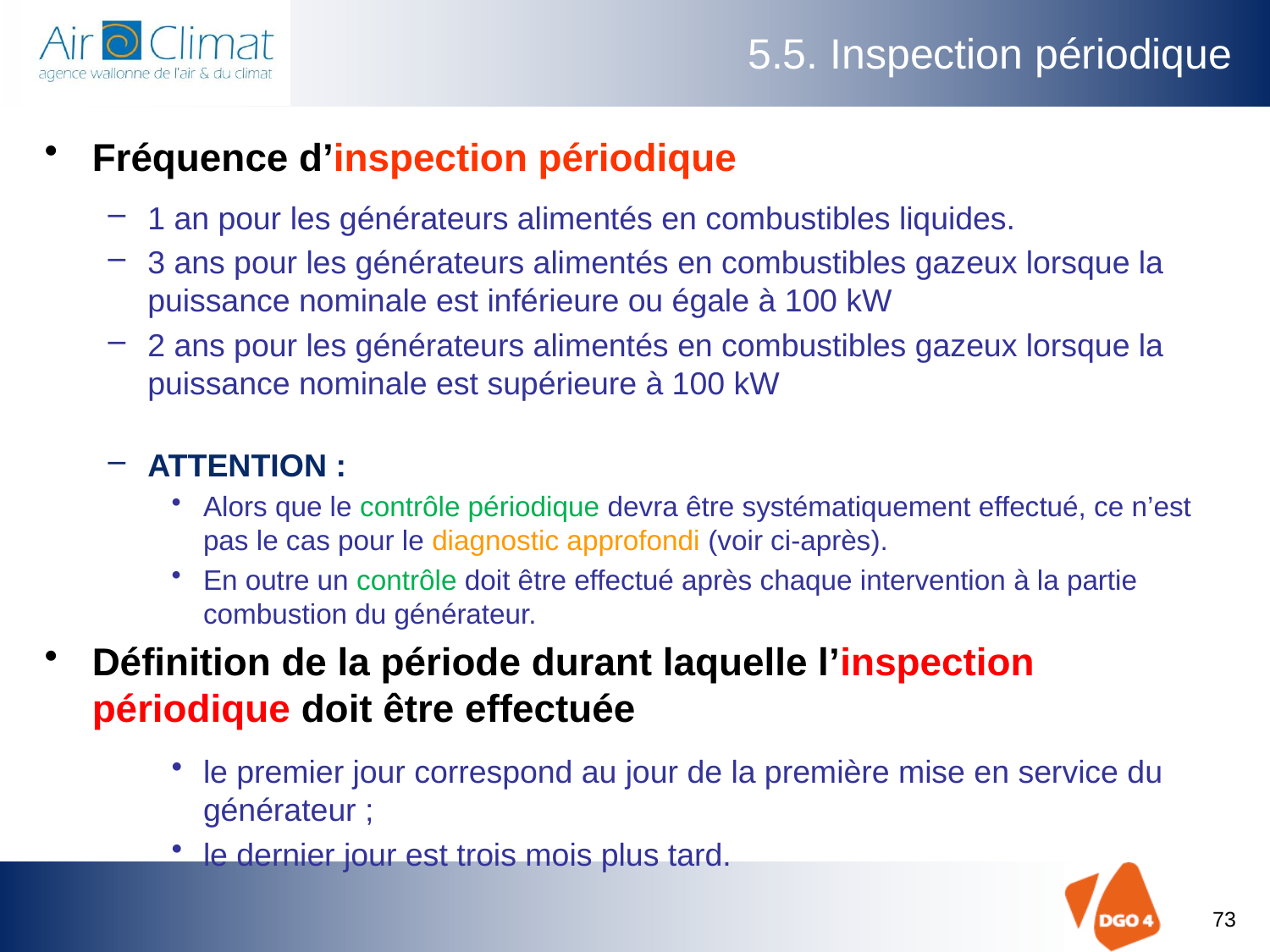

# 5.5. Inspection périodique
Fréquence d’inspection périodique
1 an pour les générateurs alimentés en combustibles liquides.
3 ans pour les générateurs alimentés en combustibles gazeux lorsque la puissance nominale est inférieure ou égale à 100 kW
2 ans pour les générateurs alimentés en combustibles gazeux lorsque la puissance nominale est supérieure à 100 kW

ATTENTION :
Alors que le contrôle périodique devra être systématiquement effectué, ce n’est pas le cas pour le diagnostic approfondi (voir ci-après).
En outre un contrôle doit être effectué après chaque intervention à la partie combustion du générateur.
Définition de la période durant laquelle l’inspection périodique doit être effectuée

le premier jour correspond au jour de la première mise en service du générateur ;
le dernier jour est trois mois plus tard.

73